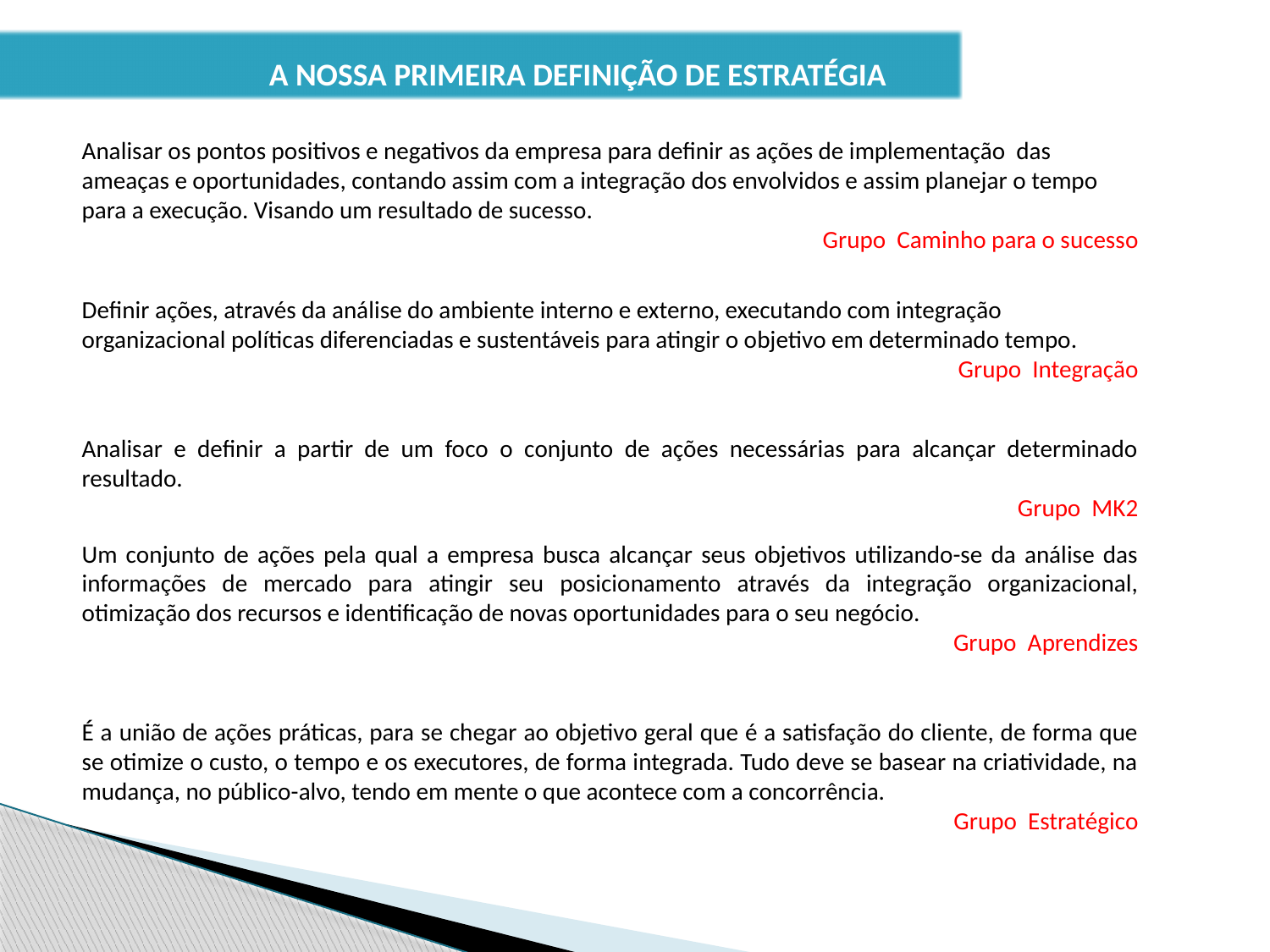

A NOSSA PRIMEIRA DEFINIÇÃO DE ESTRATÉGIA
Analisar os pontos positivos e negativos da empresa para definir as ações de implementação  das ameaças e oportunidades, contando assim com a integração dos envolvidos e assim planejar o tempo para a execução. Visando um resultado de sucesso.
Grupo  Caminho para o sucesso
Definir ações, através da análise do ambiente interno e externo, executando com integração organizacional políticas diferenciadas e sustentáveis para atingir o objetivo em determinado tempo.
Grupo  Integração
Analisar e definir a partir de um foco o conjunto de ações necessárias para alcançar determinado resultado.
Grupo  MK2
Um conjunto de ações pela qual a empresa busca alcançar seus objetivos utilizando-se da análise das informações de mercado para atingir seu posicionamento através da integração organizacional, otimização dos recursos e identificação de novas oportunidades para o seu negócio.
Grupo  Aprendizes
É a união de ações práticas, para se chegar ao objetivo geral que é a satisfação do cliente, de forma que se otimize o custo, o tempo e os executores, de forma integrada. Tudo deve se basear na criatividade, na mudança, no público-alvo, tendo em mente o que acontece com a concorrência.
Grupo  Estratégico